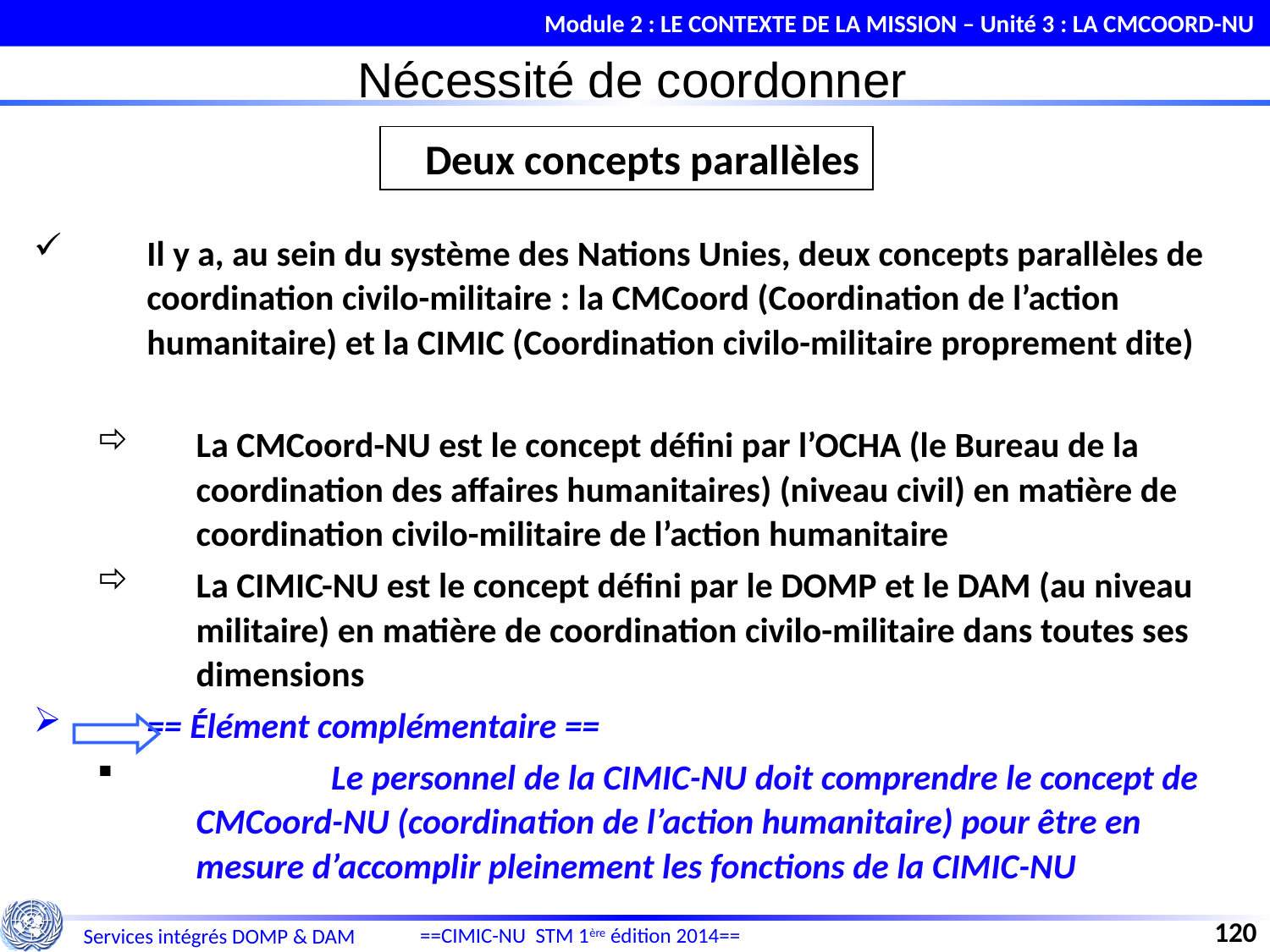

Module 2 : LE CONTEXTE DE LA MISSION – Unité 3 : LA CMCOORD-NU
# Nécessité de coordonner
Deux concepts parallèles
Il y a, au sein du système des Nations Unies, deux concepts parallèles de coordination civilo-militaire : la CMCoord (Coordination de l’action humanitaire) et la CIMIC (Coordination civilo-militaire proprement dite)

La CMCoord-NU est le concept défini par l’OCHA (le Bureau de la coordination des affaires humanitaires) (niveau civil) en matière de coordination civilo-militaire de l’action humanitaire
La CIMIC-NU est le concept défini par le DOMP et le DAM (au niveau militaire) en matière de coordination civilo-militaire dans toutes ses dimensions
== Élément complémentaire ==
	 Le personnel de la CIMIC-NU doit comprendre le concept de CMCoord-NU (coordination de l’action humanitaire) pour être en mesure d’accomplir pleinement les fonctions de la CIMIC-NU

120
==CIMIC-NU  STM 1ère édition 2014==
==CIMIC-NU  STM 1ère édition 2014==
Services intégrés DOMP & DAM
Services intégrés DOMP & DAM